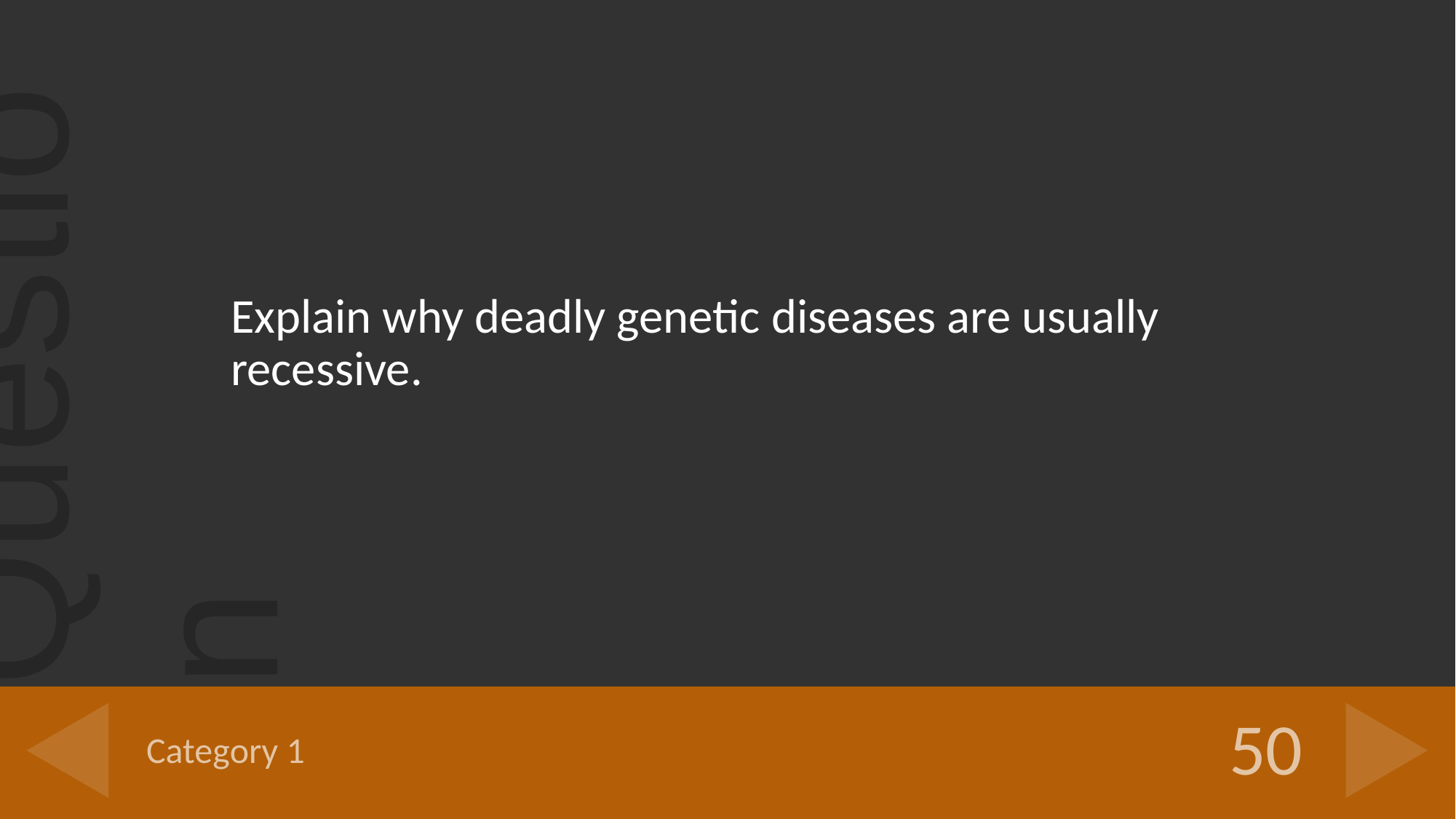

Explain why deadly genetic diseases are usually recessive.
# Category 1
50